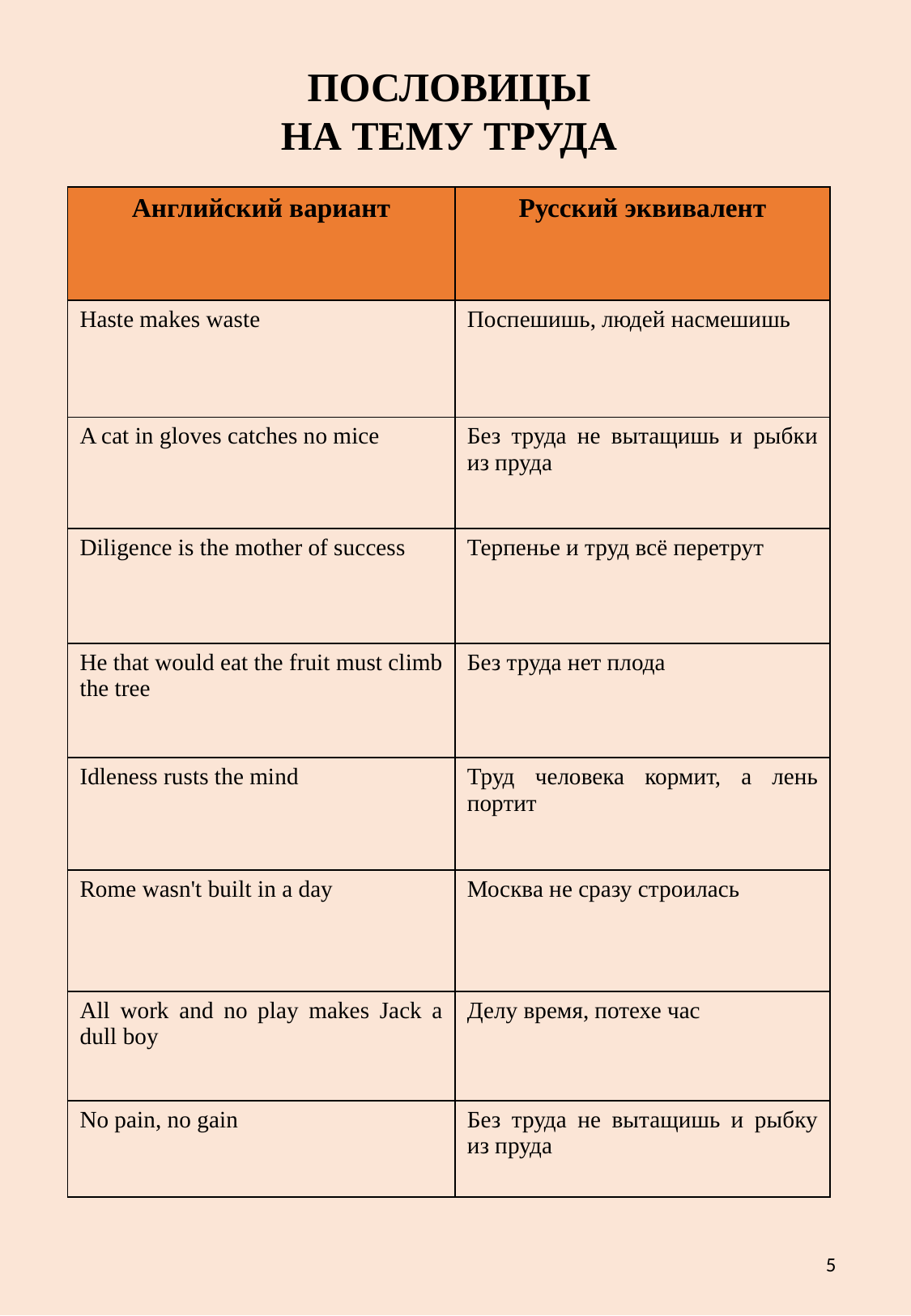

ПОСЛОВИЦЫ
НА ТЕМУ ТРУДА
| Английский вариант | Русский эквивалент |
| --- | --- |
| Haste makes waste | Поспешишь, людей насмешишь |
| A cat in gloves catches no mice | Без труда не вытащишь и рыбки из пруда |
| Diligence is the mother of success | Терпенье и труд всё перетрут |
| He that would eat the fruit must climb the tree | Без труда нет плода |
| Idleness rusts the mind | Труд человека кормит, а лень портит |
| Rome wasn't built in a day | Москва не сразу строилась |
| All work and no play makes Jack a dull boy | Делу время, потехе час |
| No pain, no gain | Без труда не вытащишь и рыбку из пруда |
5